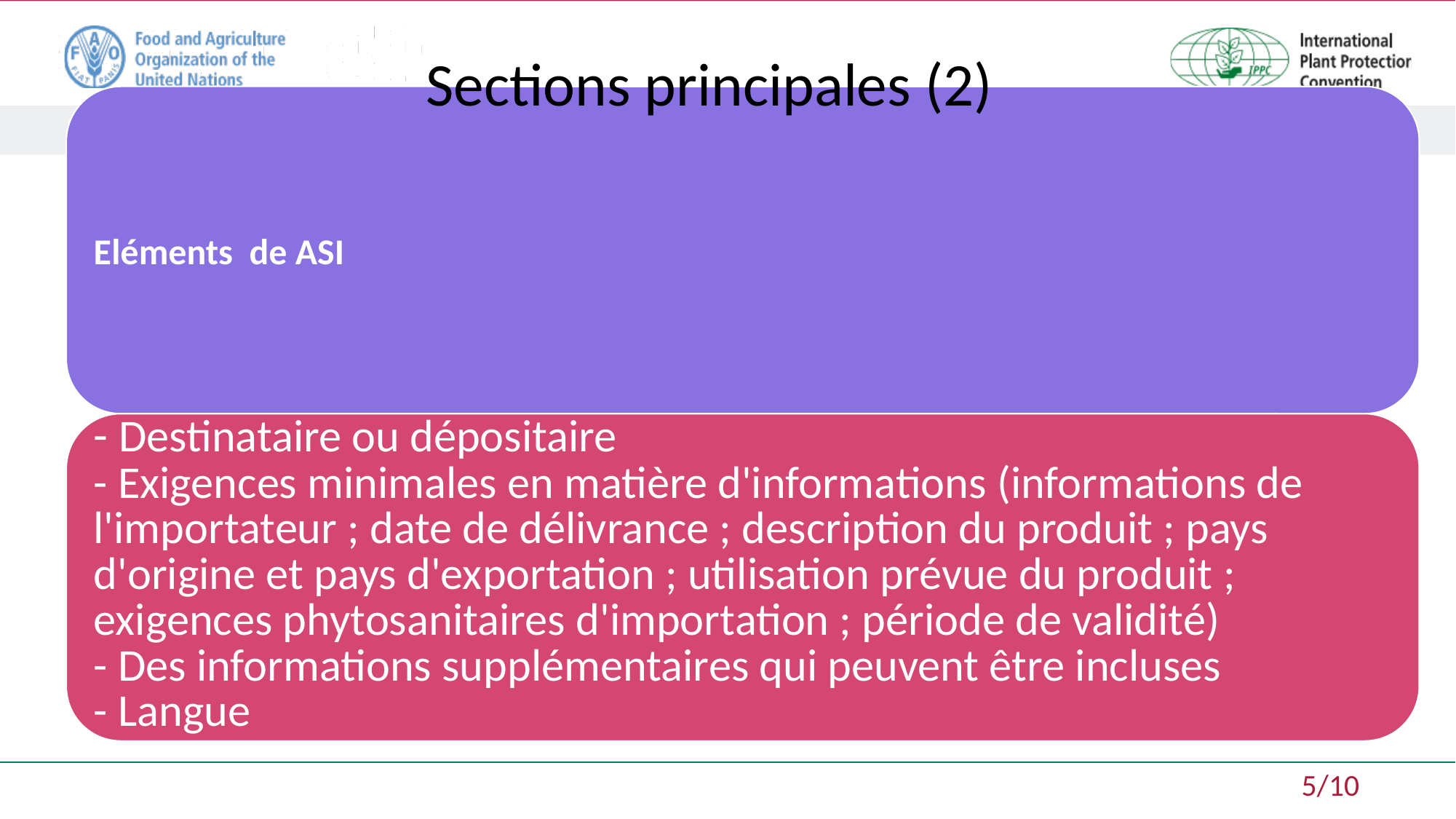

Sections principales (2)
Eléments  de ASI
- Destinataire ou dépositaire
- Exigences minimales en matière d'informations (informations de l'importateur ; date de délivrance ; description du produit ; pays d'origine et pays d'exportation ; utilisation prévue du produit ; exigences phytosanitaires d'importation ; période de validité)
- Des informations supplémentaires qui peuvent être incluses
- Langue